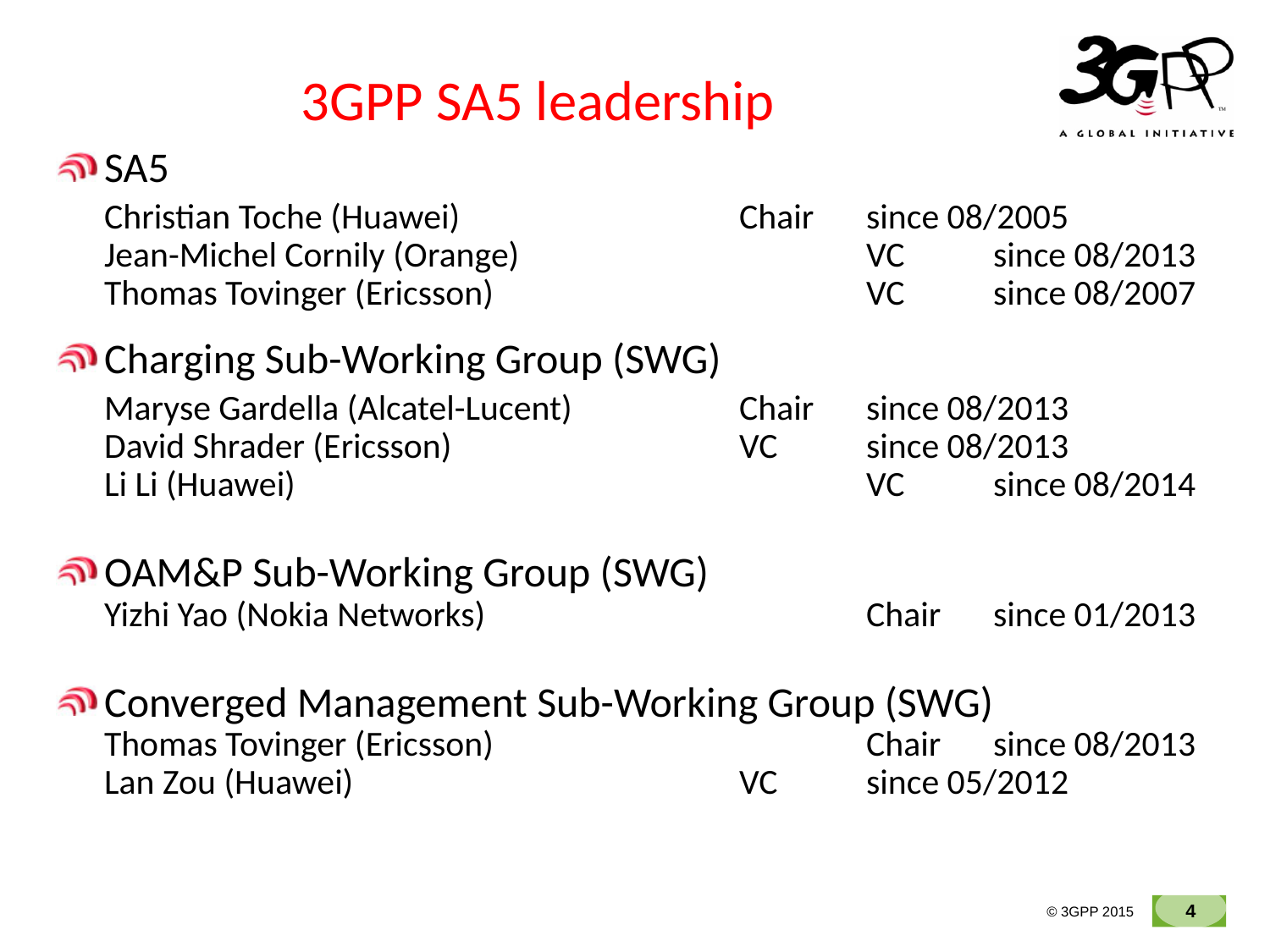

# 3GPP SA5 leadership
SA5
	Christian Toche (Huawei)	 		Chair 	since 08/2005
Jean-Michel Cornily (Orange) 			VC 	since 08/2013
Thomas Tovinger (Ericsson) 			VC 	since 08/2007
Charging Sub-Working Group (SWG)
	Maryse Gardella (Alcatel-Lucent)		Chair	since 08/2013
David Shrader (Ericsson)			VC	since 08/2013
Li Li (Huawei)					VC	since 08/2014
OAM&P Sub-Working Group (SWG)
Yizhi Yao (Nokia Networks)			Chair	since 01/2013
Converged Management Sub-Working Group (SWG)
Thomas Tovinger (Ericsson) 			Chair	since 08/2013
Lan Zou (Huawei)				VC	since 05/2012